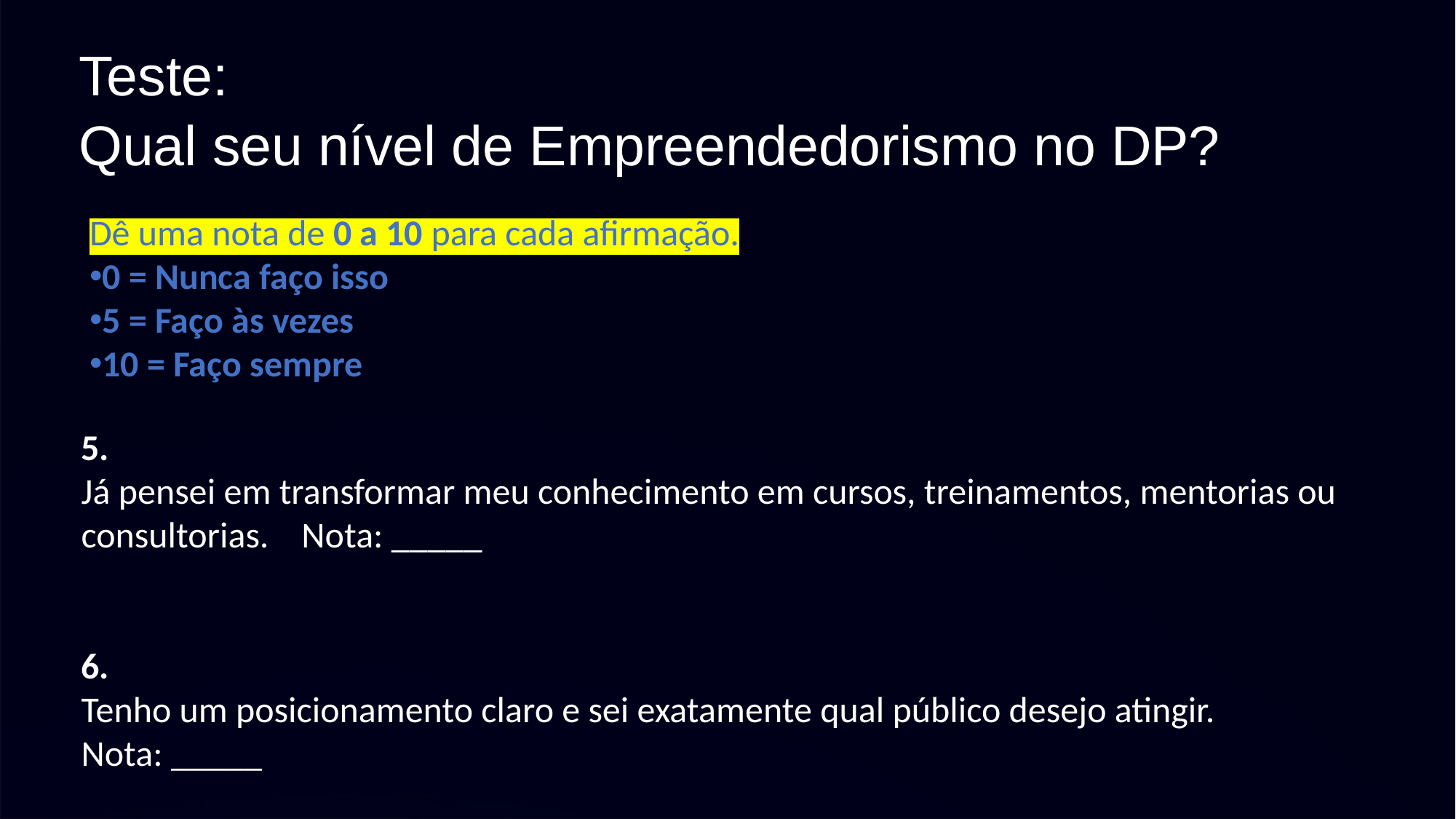

Teste:
Qual seu nível de Empreendedorismo no DP?
Dê uma nota de 0 a 10 para cada afirmação.
0 = Nunca faço isso
5 = Faço às vezes
10 = Faço sempre
5.
Já pensei em transformar meu conhecimento em cursos, treinamentos, mentorias ou consultorias.    Nota: _____

6.
Tenho um posicionamento claro e sei exatamente qual público desejo atingir.
Nota: _____